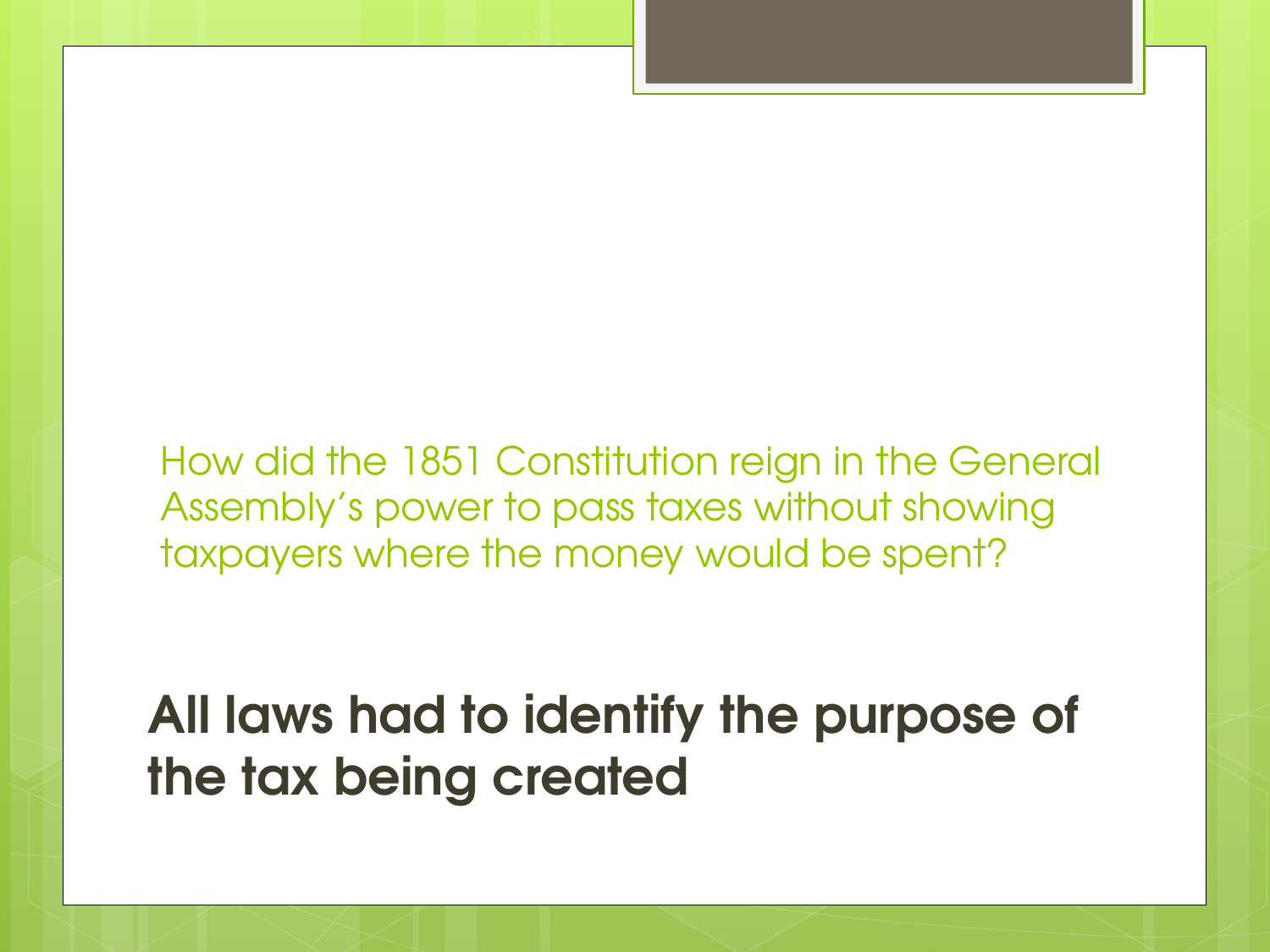

# How did the 1851 Constitution reign in the General Assembly’s power to pass taxes without showing taxpayers where the money would be spent?

All laws had to identify the purpose of the tax being created